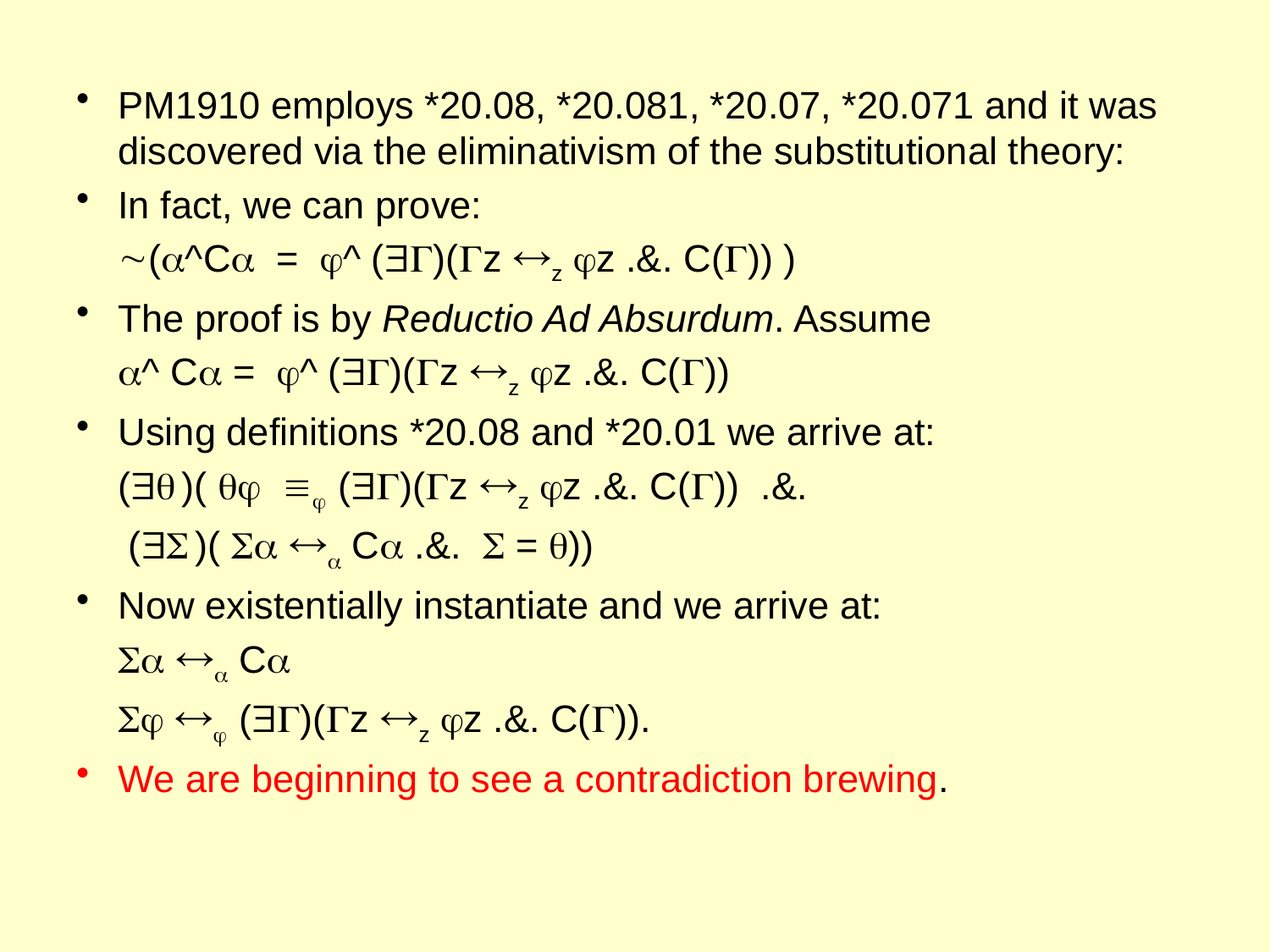

PM1910 employs *20.08, *20.081, *20.07, *20.071 and it was discovered via the eliminativism of the substitutional theory:
In fact, we can prove:
		∼(α^Cα  =  ϕ^ (∃Γ)(Γz ↔z ϕz .&. C(Γ)) )
The proof is by Reductio Ad Absurdum. Assume
		α^ Cα =  ϕ^ (∃Γ)(Γz ↔z ϕz .&. C(Γ))
Using definitions *20.08 and *20.01 we arrive at:
		(∃θ )( θϕ  ≡ϕ  (∃Γ)(Γz ↔z ϕz .&. C(Γ))  .&.
			 (∃Σ )( Σα ↔α Cα .&.  Σ = θ))
Now existentially instantiate and we arrive at:
		Σα ↔α Cα
		Σϕ ↔ϕ  (∃Γ)(Γz ↔z ϕz .&. C(Γ)).
We are beginning to see a contradiction brewing.